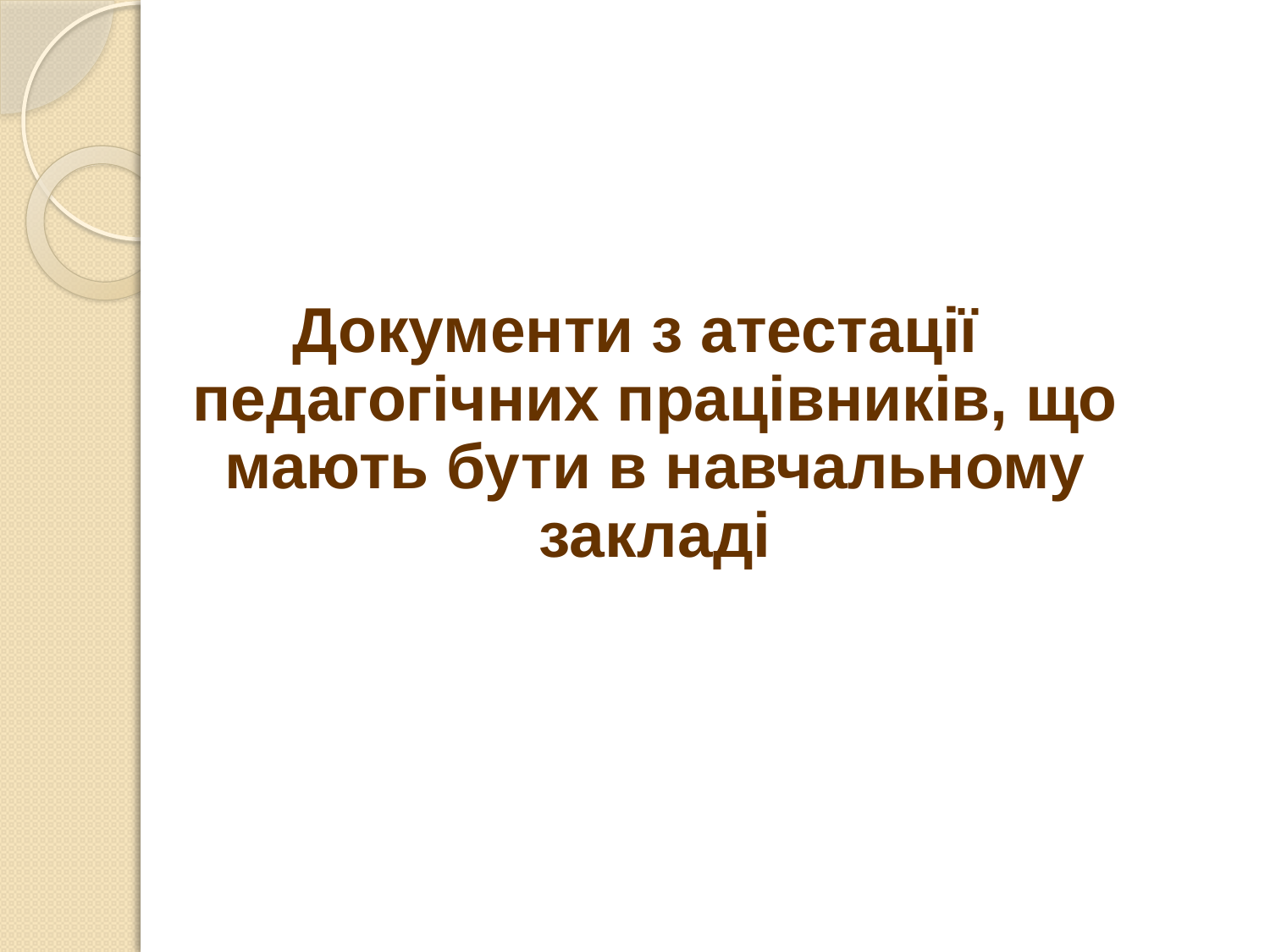

Документи з атестації педагогічних працівників, що мають бути в навчальному закладі

#